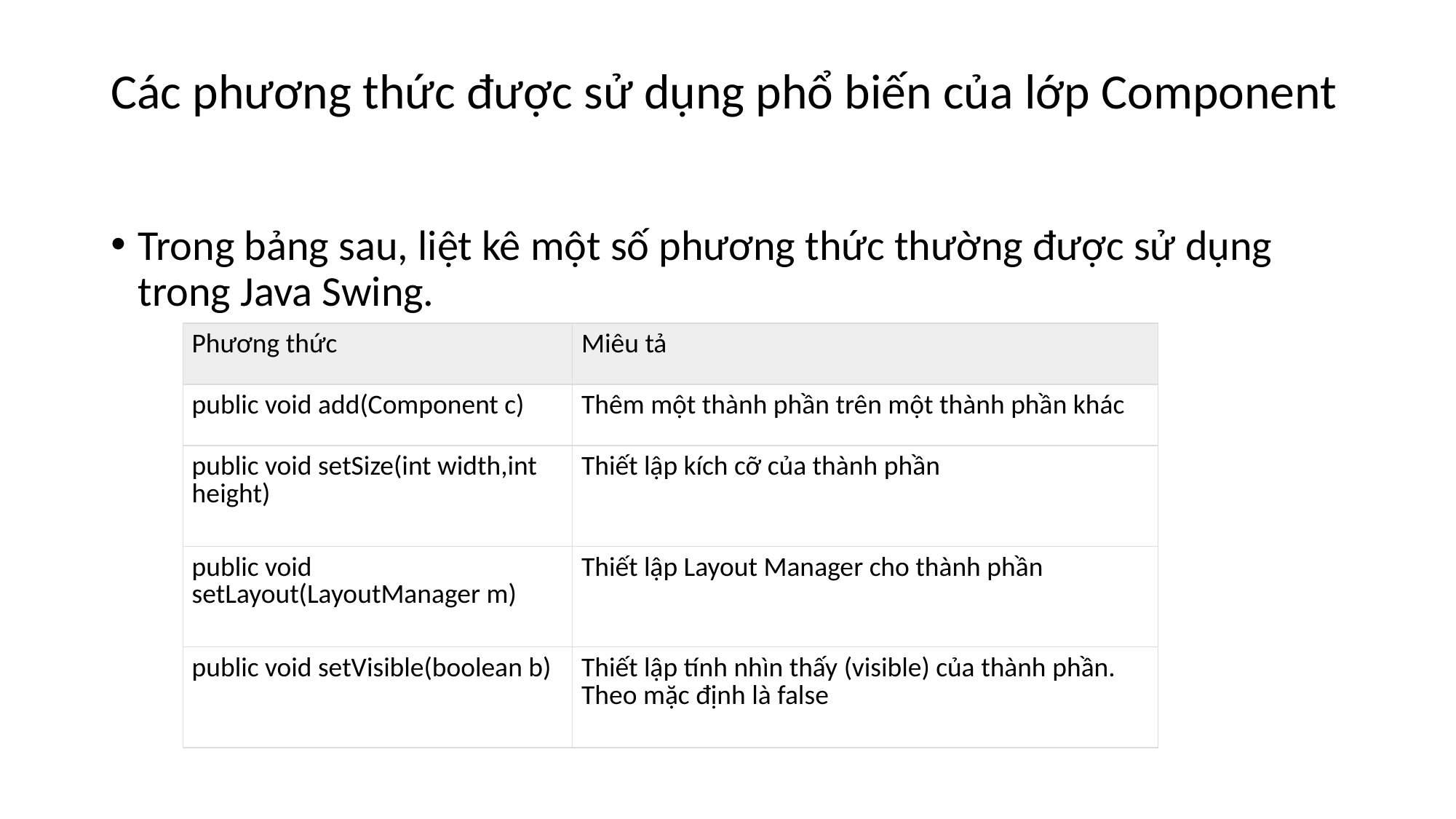

# Các phương thức được sử dụng phổ biến của lớp Component
Trong bảng sau, liệt kê một số phương thức thường được sử dụng trong Java Swing.
| Phương thức | Miêu tả |
| --- | --- |
| public void add(Component c) | Thêm một thành phần trên một thành phần khác |
| public void setSize(int width,int height) | Thiết lập kích cỡ của thành phần |
| public void setLayout(LayoutManager m) | Thiết lập Layout Manager cho thành phần |
| public void setVisible(boolean b) | Thiết lập tính nhìn thấy (visible) của thành phần. Theo mặc định là false |